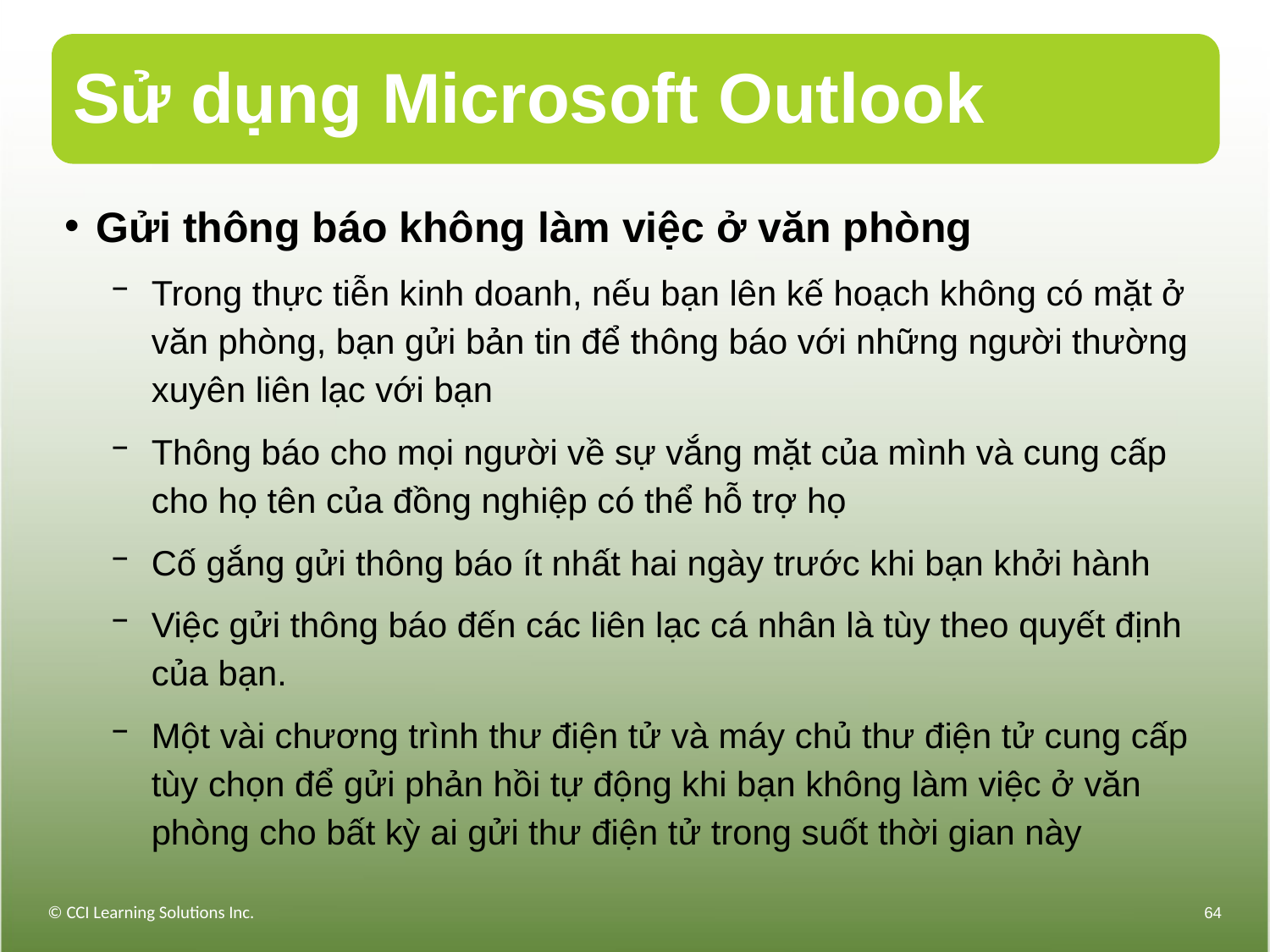

# Sử dụng Microsoft Outlook
Gửi thông báo không làm việc ở văn phòng
Trong thực tiễn kinh doanh, nếu bạn lên kế hoạch không có mặt ở văn phòng, bạn gửi bản tin để thông báo với những người thường xuyên liên lạc với bạn
Thông báo cho mọi người về sự vắng mặt của mình và cung cấp cho họ tên của đồng nghiệp có thể hỗ trợ họ
Cố gắng gửi thông báo ít nhất hai ngày trước khi bạn khởi hành
Việc gửi thông báo đến các liên lạc cá nhân là tùy theo quyết định của bạn.
Một vài chương trình thư điện tử và máy chủ thư điện tử cung cấp tùy chọn để gửi phản hồi tự động khi bạn không làm việc ở văn phòng cho bất kỳ ai gửi thư điện tử trong suốt thời gian này
© CCI Learning Solutions Inc.
64